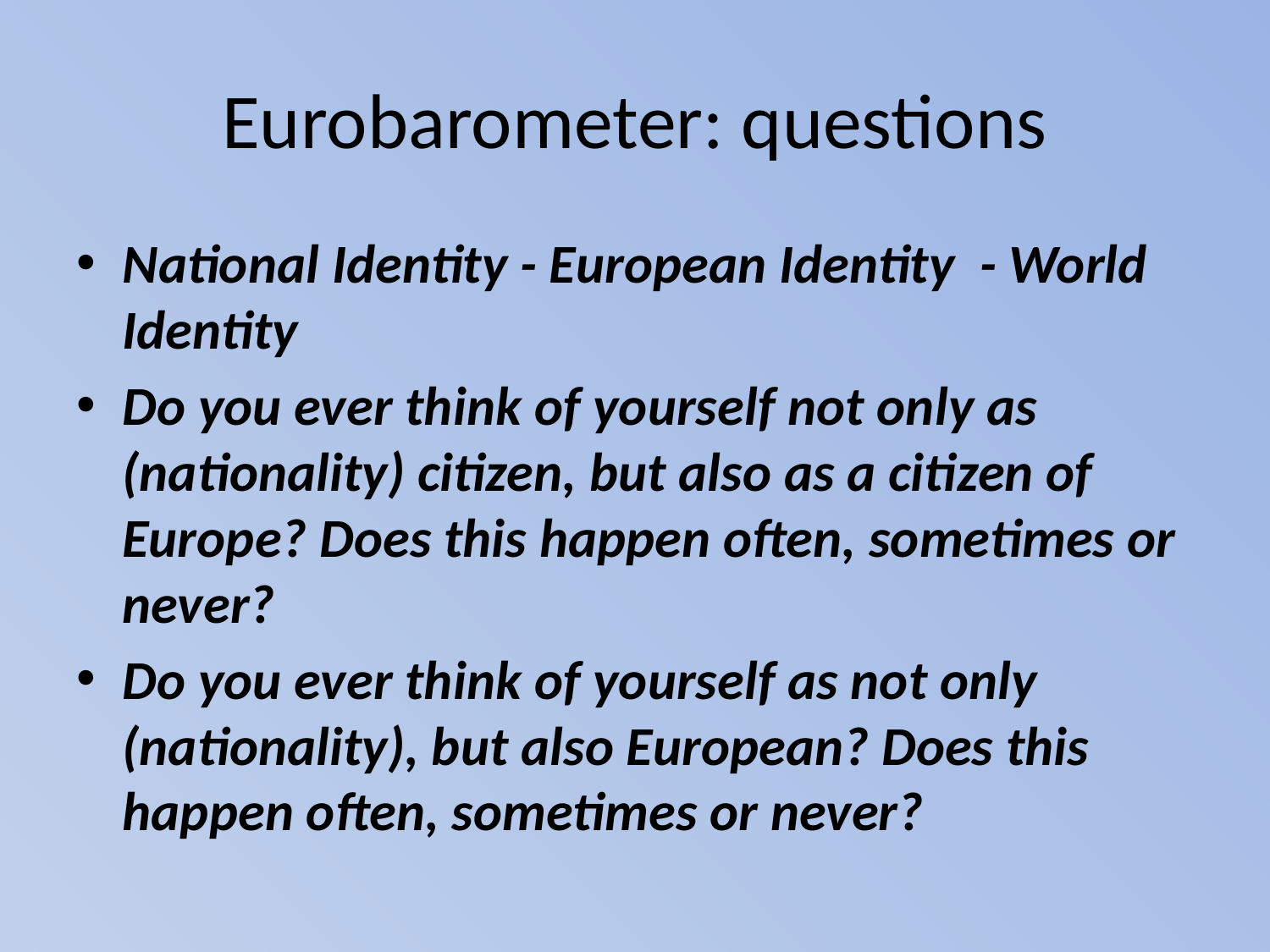

# Eurobarometer: questions
National Identity - European Identity  - World Identity
Do you ever think of yourself not only as (nationality) citizen, but also as a citizen of Europe? Does this happen often, sometimes or never?
Do you ever think of yourself as not only (nationality), but also European? Does this happen often, sometimes or never?